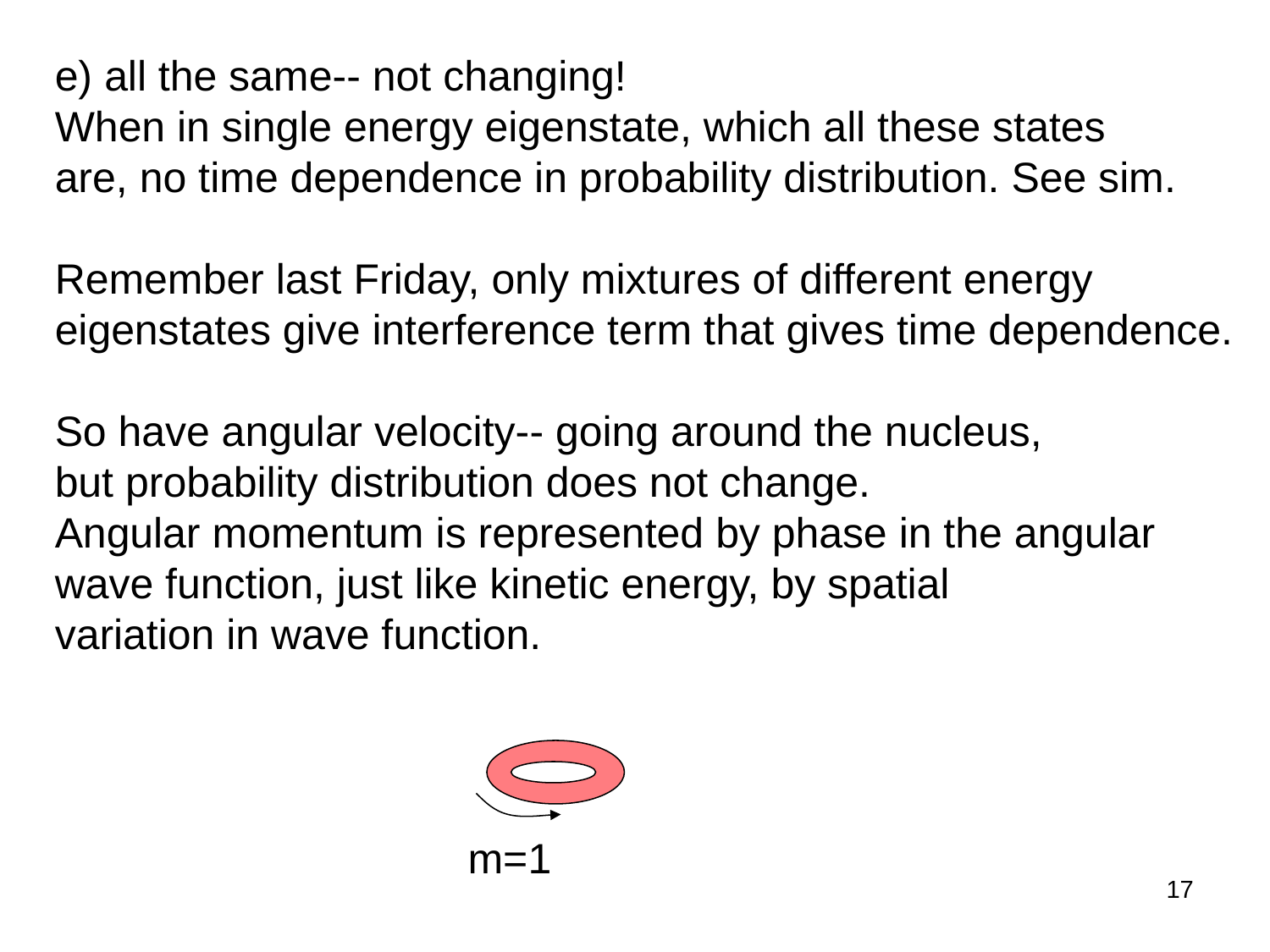

e) all the same-- not changing!
When in single energy eigenstate, which all these states
are, no time dependence in probability distribution. See sim.

Remember last Friday, only mixtures of different energy
eigenstates give interference term that gives time dependence.

So have angular velocity-- going around the nucleus,
but probability distribution does not change.
Angular momentum is represented by phase in the angular wave function, just like kinetic energy, by spatial
variation in wave function.

m=1
17